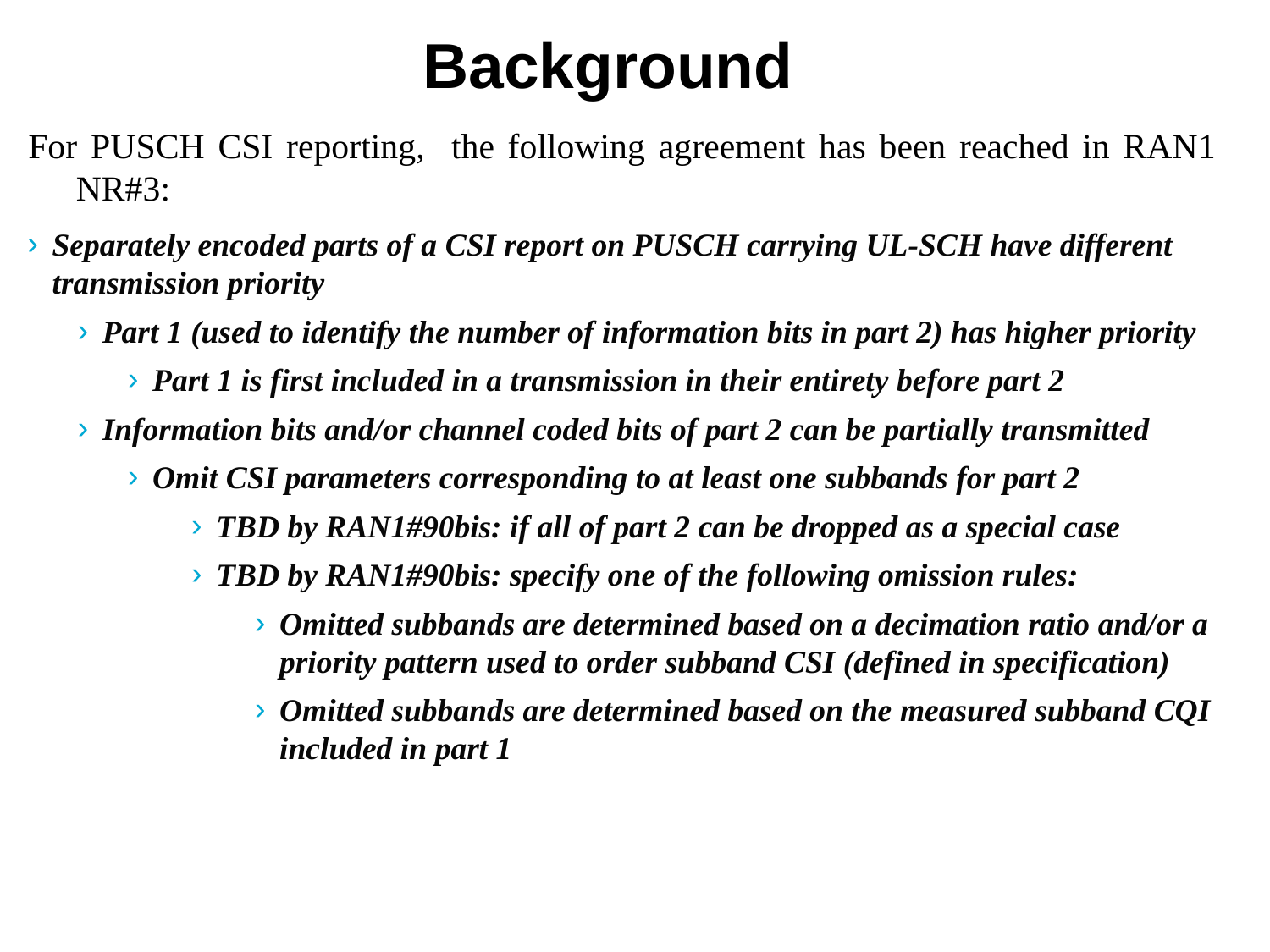

# Background
For PUSCH CSI reporting,  the following agreement has been reached in RAN1 NR#3:
Separately encoded parts of a CSI report on PUSCH carrying UL-SCH have different transmission priority
Part 1 (used to identify the number of information bits in part 2) has higher priority
Part 1 is first included in a transmission in their entirety before part 2
Information bits and/or channel coded bits of part 2 can be partially transmitted
Omit CSI parameters corresponding to at least one subbands for part 2
TBD by RAN1#90bis: if all of part 2 can be dropped as a special case
TBD by RAN1#90bis: specify one of the following omission rules:
Omitted subbands are determined based on a decimation ratio and/or a priority pattern used to order subband CSI (defined in specification)
Omitted subbands are determined based on the measured subband CQI included in part 1